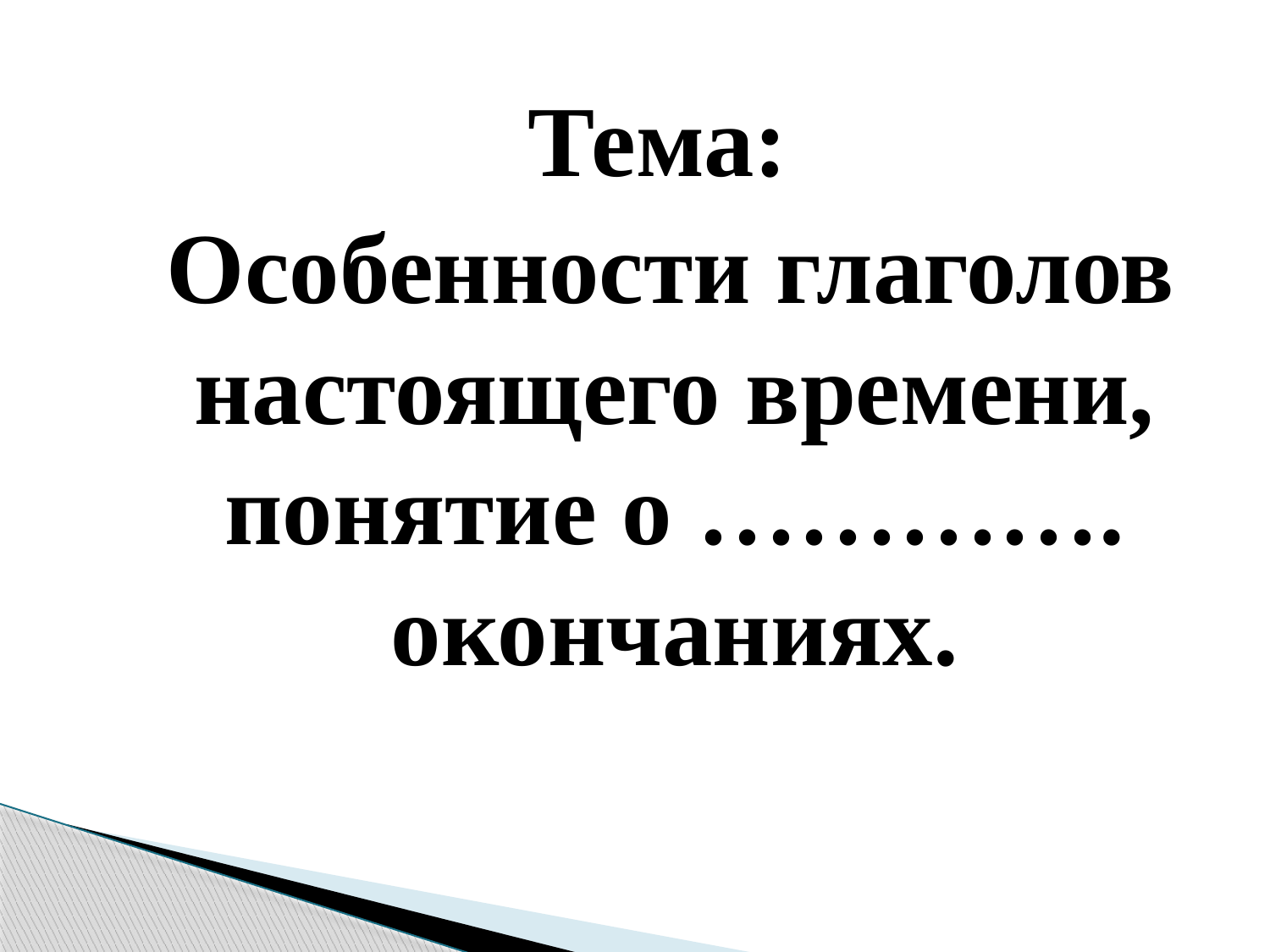

Тема:
 Особенности глаголов настоящего времени, понятие о …………. окончаниях.